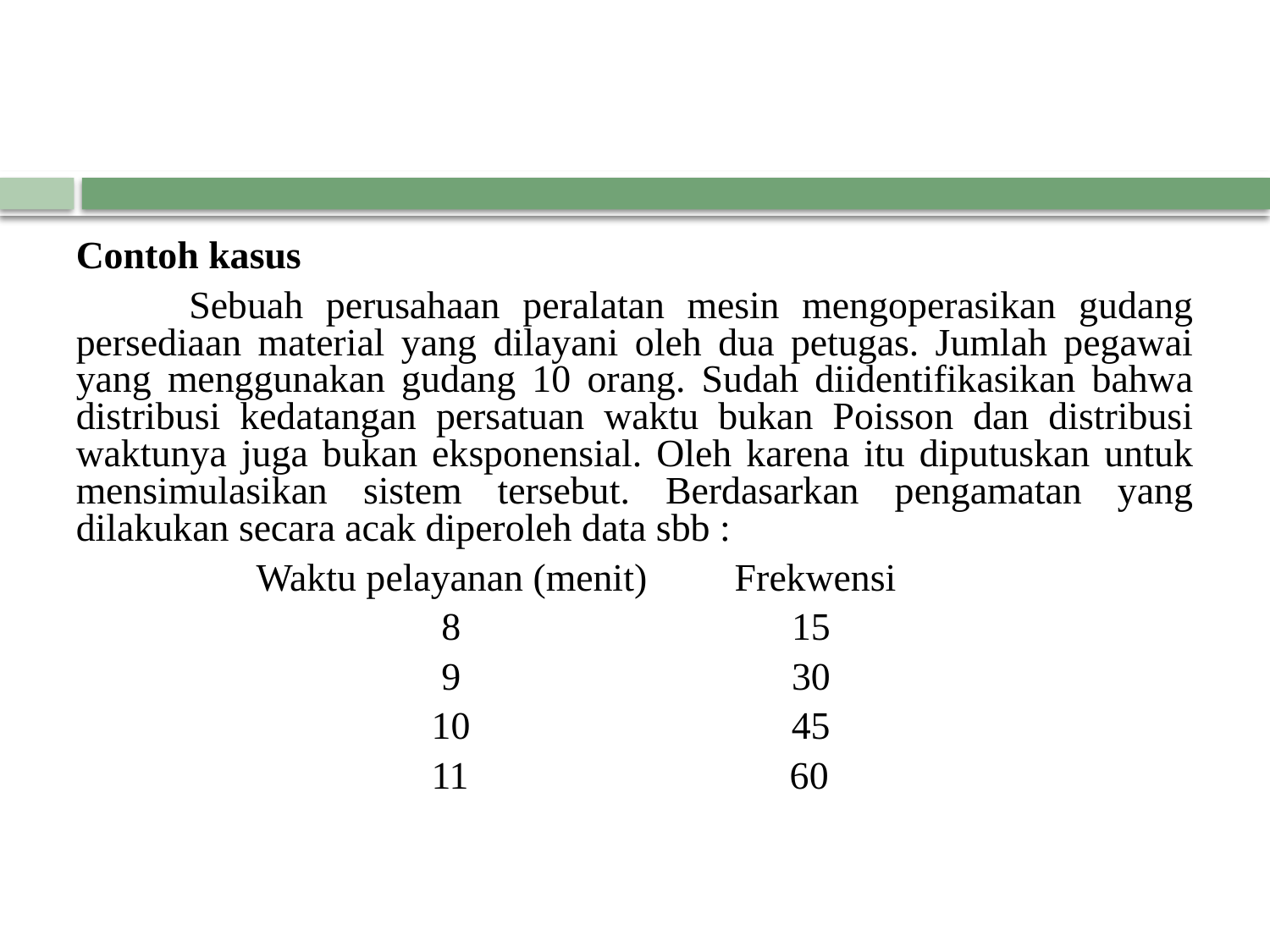

# Contoh kasus
     Sebuah perusahaan peralatan mesin mengoperasikan gudang persediaan material yang dilayani oleh dua petugas. Jumlah pegawai yang menggunakan gudang 10 orang. Sudah diidentifikasikan bahwa distribusi kedatangan persatuan waktu bukan Poisson dan distribusi waktunya juga bukan eksponensial. Oleh karena itu diputuskan untuk mensimulasikan sistem tersebut. Berdasarkan pengamatan yang dilakukan secara acak diperoleh data sbb :
Waktu pelayanan (menit)         Frekwensi
                   8                                  15
                   9                                  30
                  10                                 45
                  11                                 60